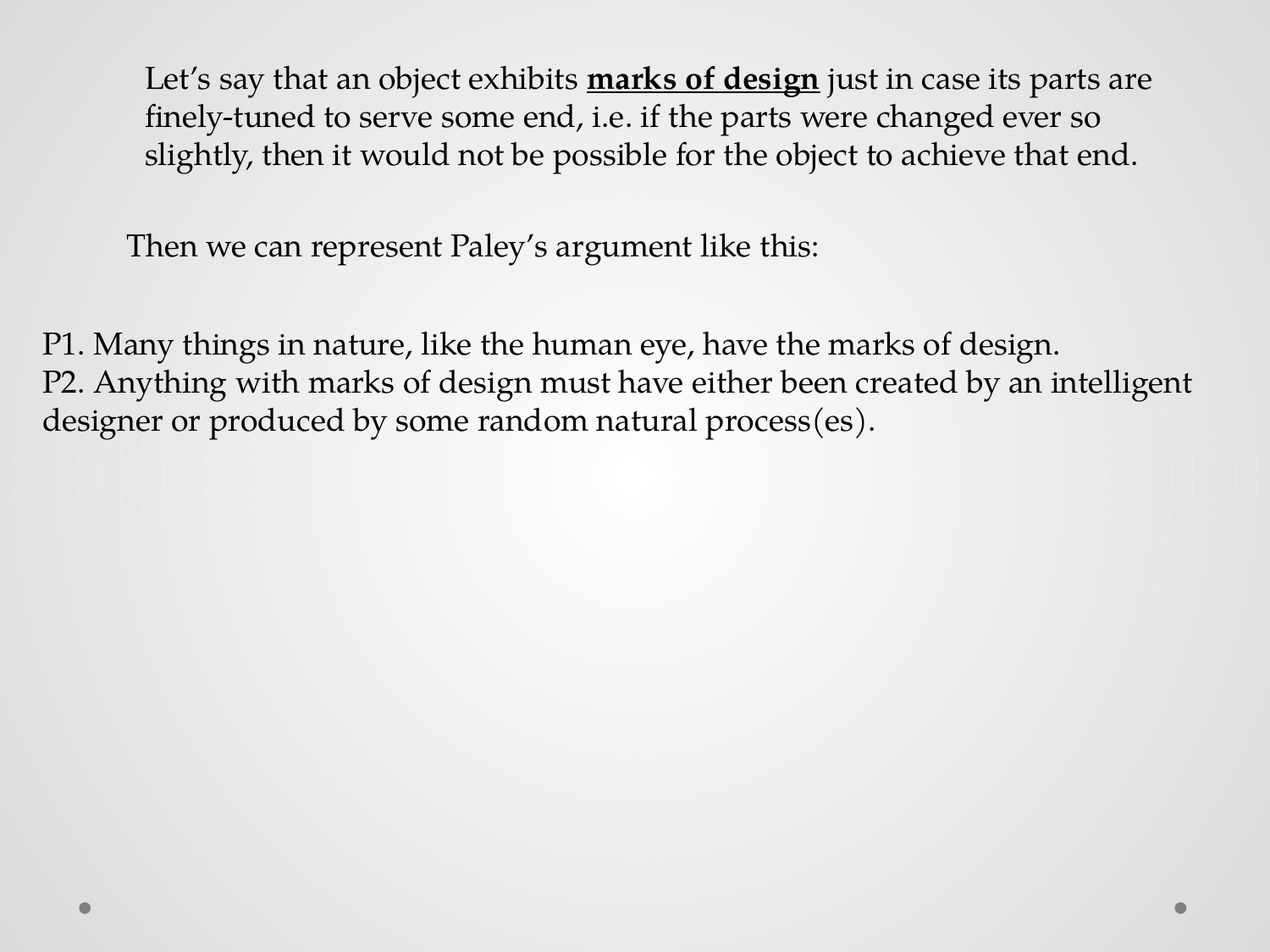

Let’s say that an object exhibits marks of design just in case its parts are finely-tuned to serve some end, i.e. if the parts were changed ever so slightly, then it would not be possible for the object to achieve that end.
Then we can represent Paley’s argument like this:
P1. Many things in nature, like the human eye, have the marks of design.
P2. Anything with marks of design must have either been created by an intelligent designer or produced by some random natural process(es).